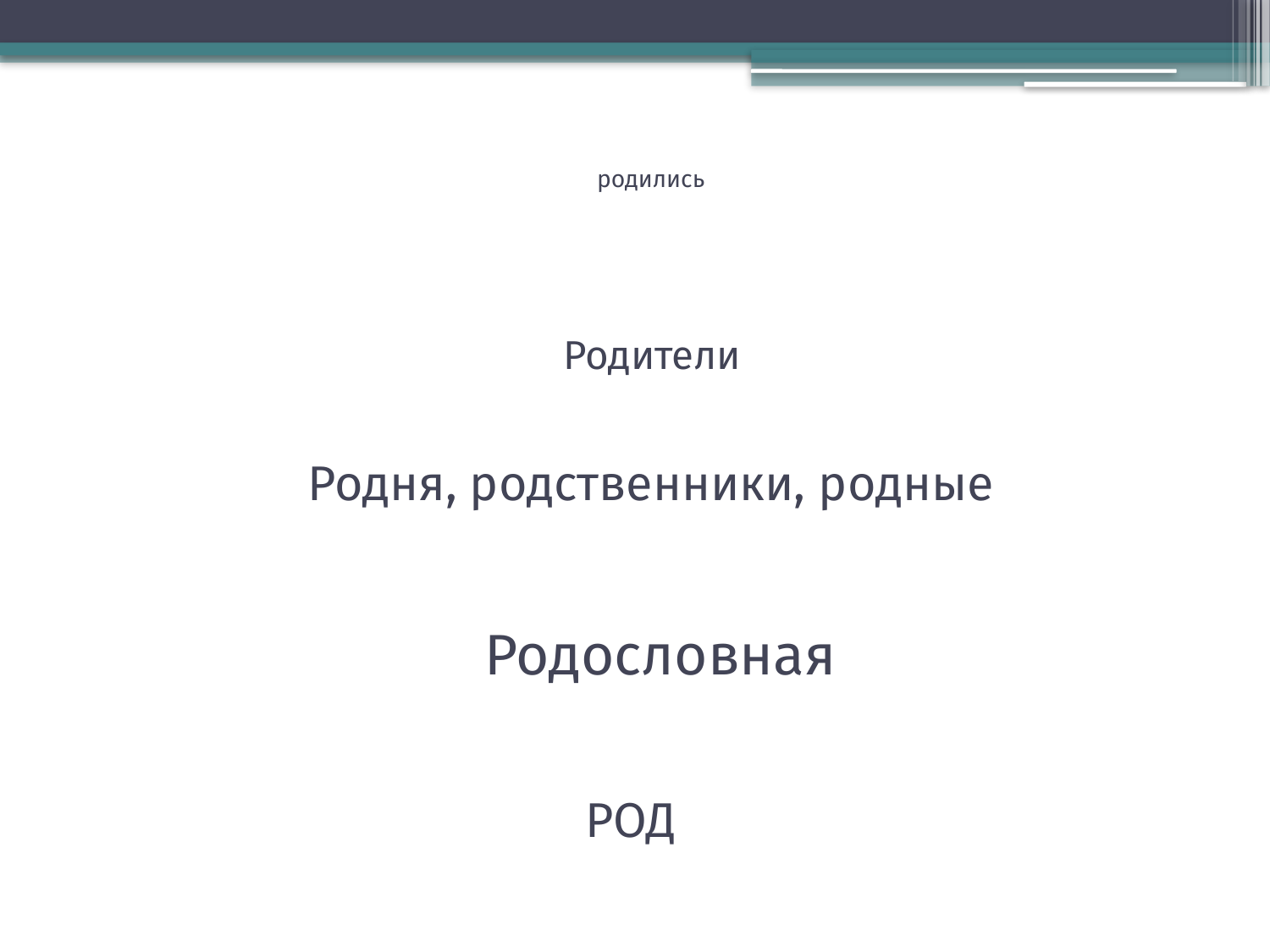

# родились
Родители
Родня, родственники, родные
Родословная
РОД